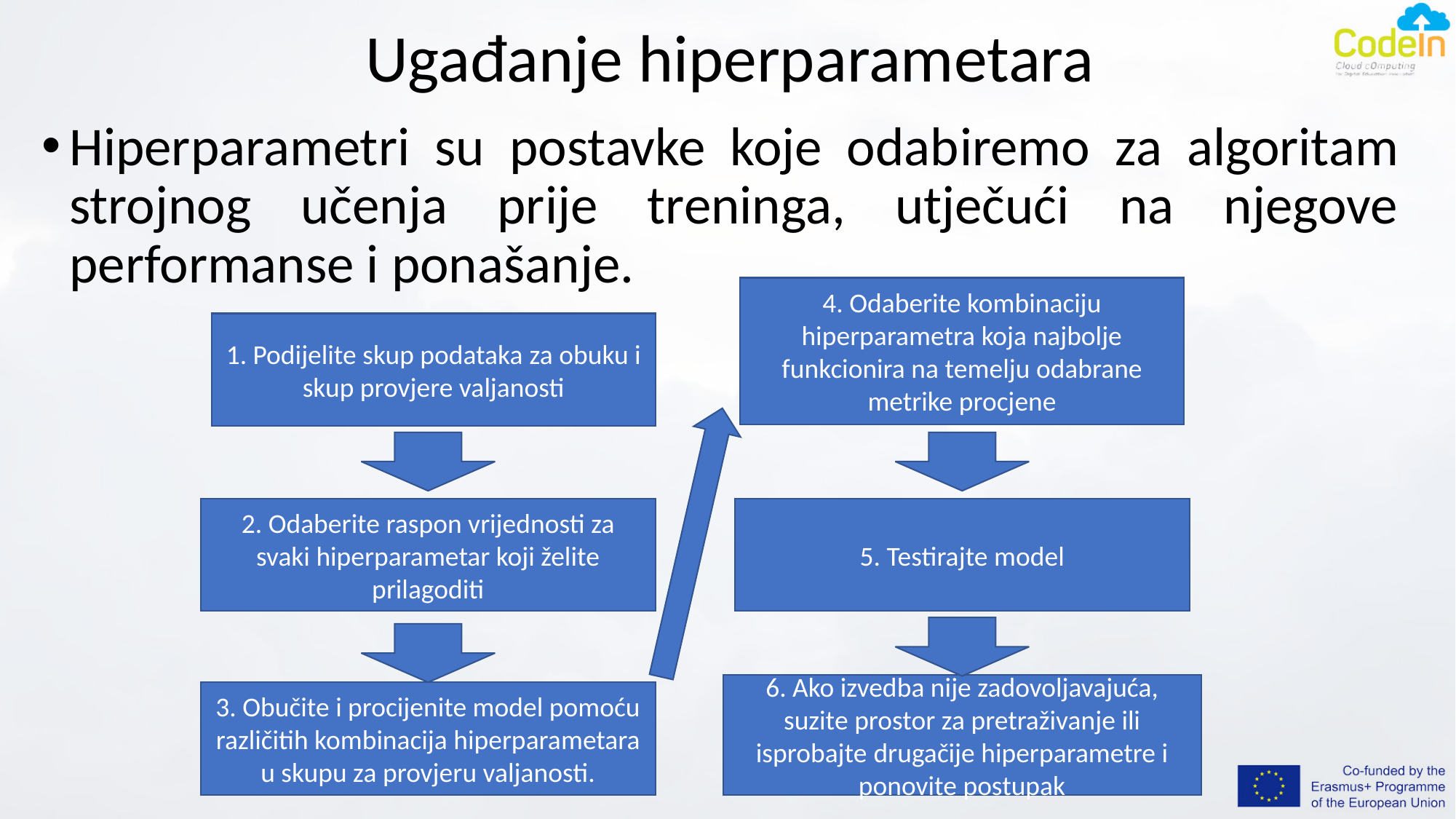

# Ugađanje hiperparametara
Hiperparametri su postavke koje odabiremo za algoritam strojnog učenja prije treninga, utječući na njegove performanse i ponašanje.

4. Odaberite kombinaciju hiperparametra koja najbolje funkcionira na temelju odabrane metrike procjene
1. Podijelite skup podataka za obuku i skup provjere valjanosti

2. Odaberite raspon vrijednosti za svaki hiperparametar koji želite prilagoditi
5. Testirajte model

6. Ako izvedba nije zadovoljavajuća, suzite prostor za pretraživanje ili isprobajte drugačije hiperparametre i ponovite postupak
3. Obučite i procijenite model pomoću različitih kombinacija hiperparametara u skupu za provjeru valjanosti.